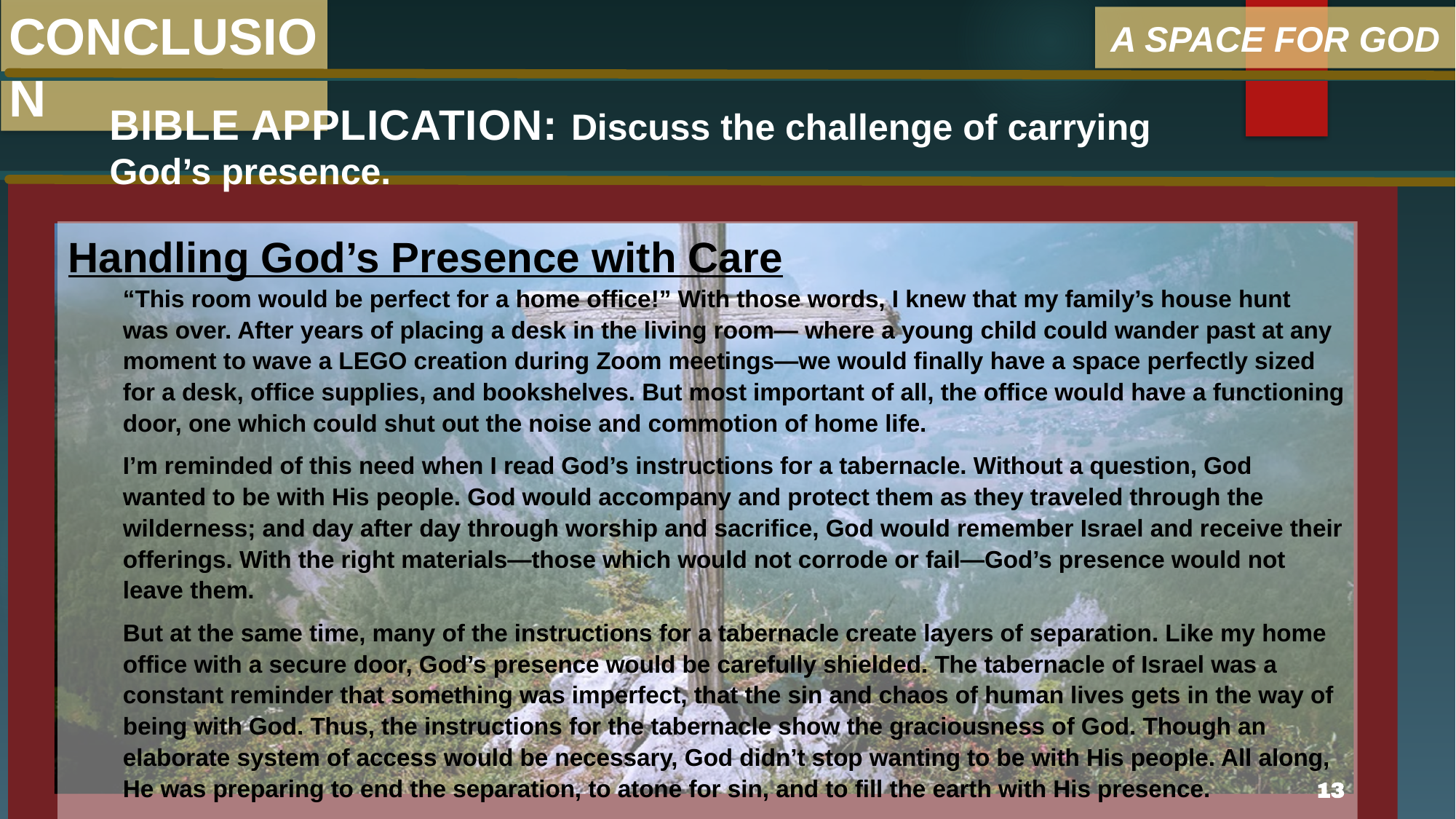

CONCLUSION
A Space for God
BIBLE APPLICATION: Discuss the challenge of carrying God’s presence.

Handling God’s Presence with Care
“This room would be perfect for a home office!” With those words, I knew that my family’s house hunt was over. After years of placing a desk in the living room— where a young child could wander past at any moment to wave a LEGO creation during Zoom meetings—we would finally have a space perfectly sized for a desk, office supplies, and bookshelves. But most important of all, the office would have a functioning door, one which could shut out the noise and commotion of home life.

I’m reminded of this need when I read God’s instructions for a tabernacle. Without a question, God wanted to be with His people. God would accompany and protect them as they traveled through the wilderness; and day after day through worship and sacrifice, God would remember Israel and receive their offerings. With the right materials—those which would not corrode or fail—God’s presence would not leave them.

But at the same time, many of the instructions for a tabernacle create layers of separation. Like my home office with a secure door, God’s presence would be carefully shielded. The tabernacle of Israel was a constant reminder that something was imperfect, that the sin and chaos of human lives gets in the way of being with God. Thus, the instructions for the tabernacle show the graciousness of God. Though an elaborate system of access would be necessary, God didn’t stop wanting to be with His people. All along, He was preparing to end the separation, to atone for sin, and to fill the earth with His presence.

13